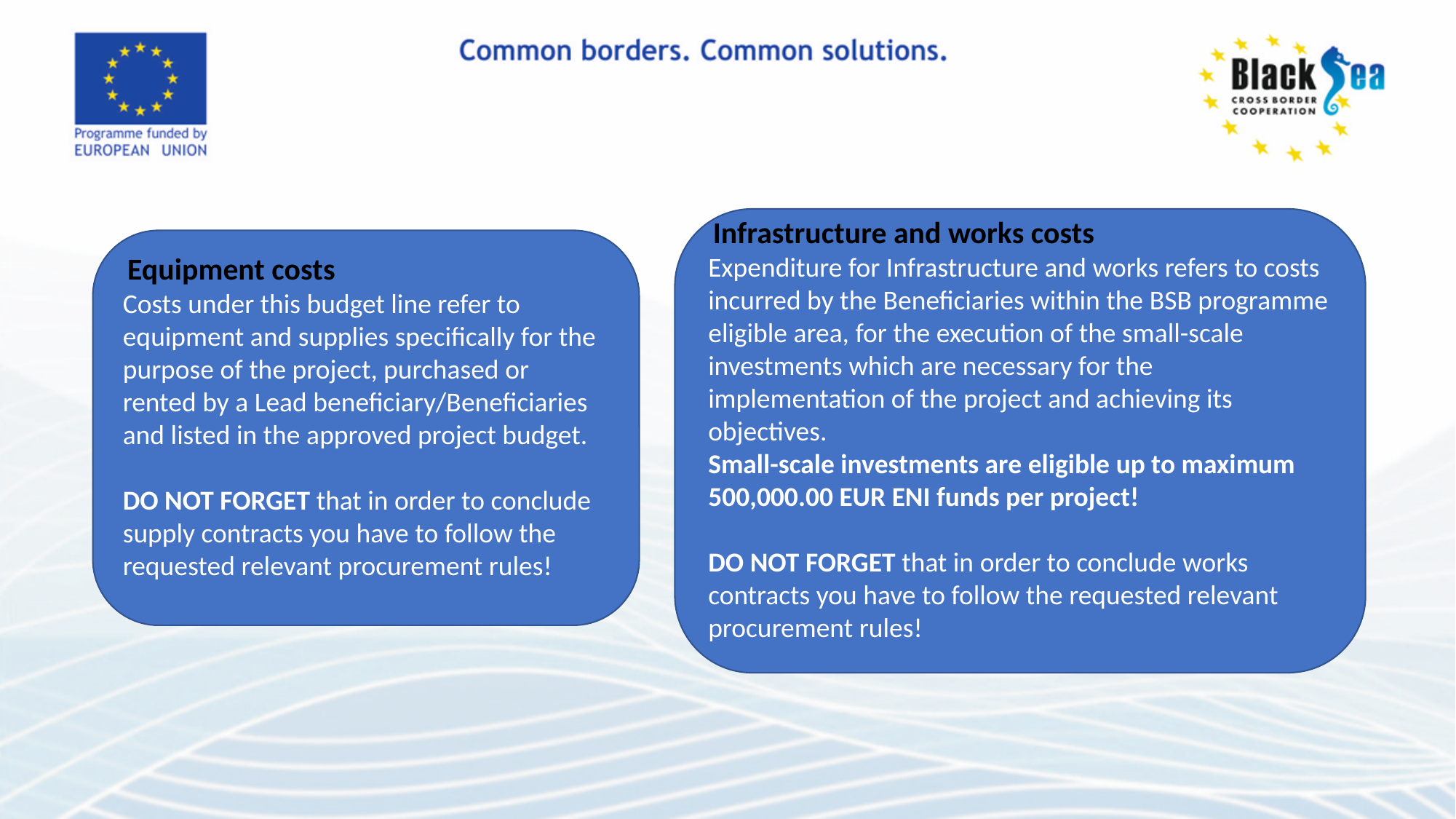

Infrastructure and works costs
Expenditure for Infrastructure and works refers to costs incurred by the Beneficiaries within the BSB programme eligible area, for the execution of the small-scale investments which are necessary for the implementation of the project and achieving its objectives.
Small-scale investments are eligible up to maximum 500,000.00 EUR ENI funds per project!

DO NOT FORGET that in order to conclude works contracts you have to follow the requested relevant procurement rules!

 Equipment costs
Costs under this budget line refer to equipment and supplies specifically for the purpose of the project, purchased or rented by a Lead beneficiary/Beneficiaries and listed in the approved project budget.

DO NOT FORGET that in order to conclude supply contracts you have to follow the requested relevant procurement rules!